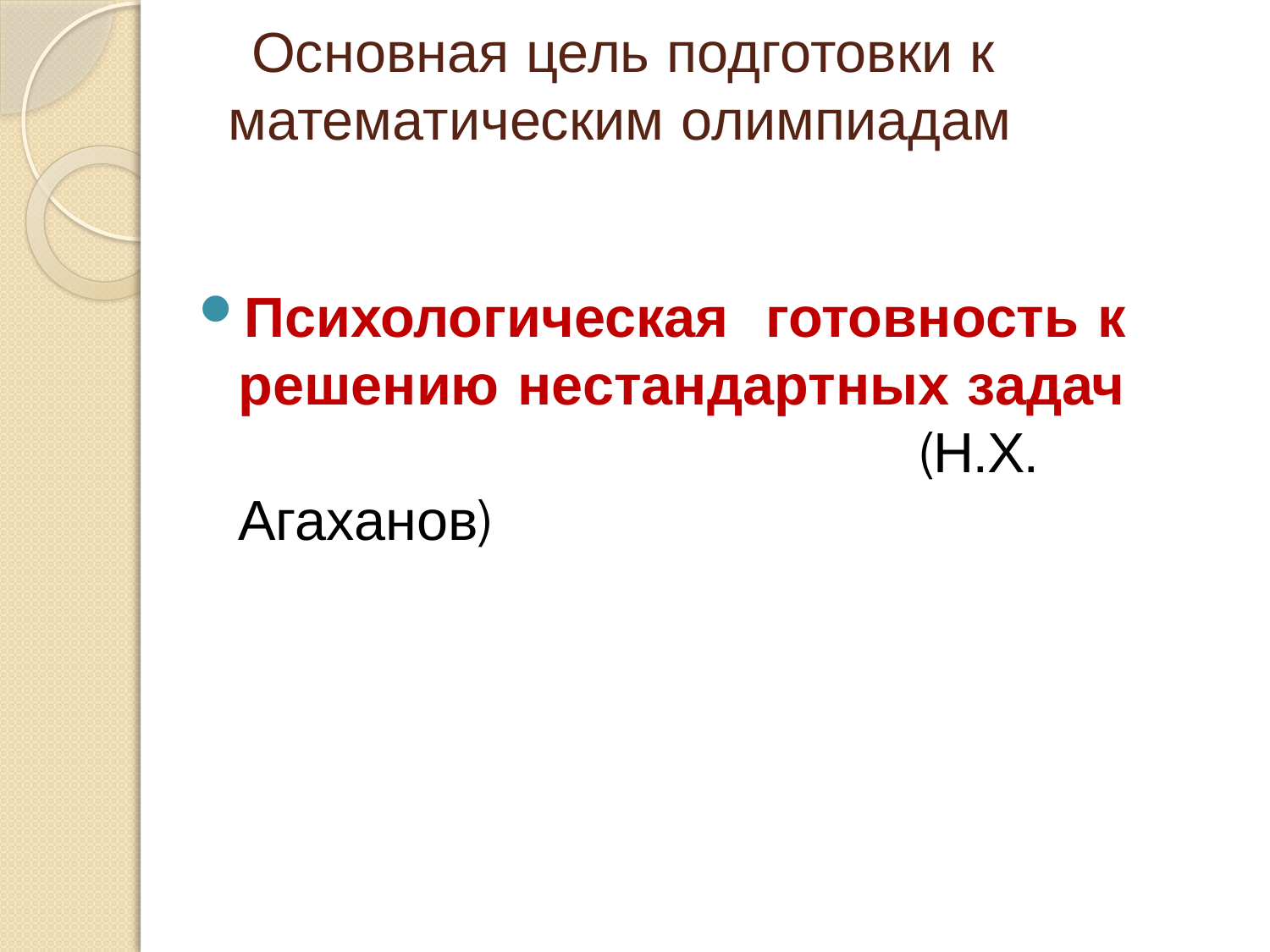

# Основная цель подготовки к  математическим олимпиадам

Психологическая  готовность к 
решению нестандартных задач
                                     (Н.Х. Агаханов)